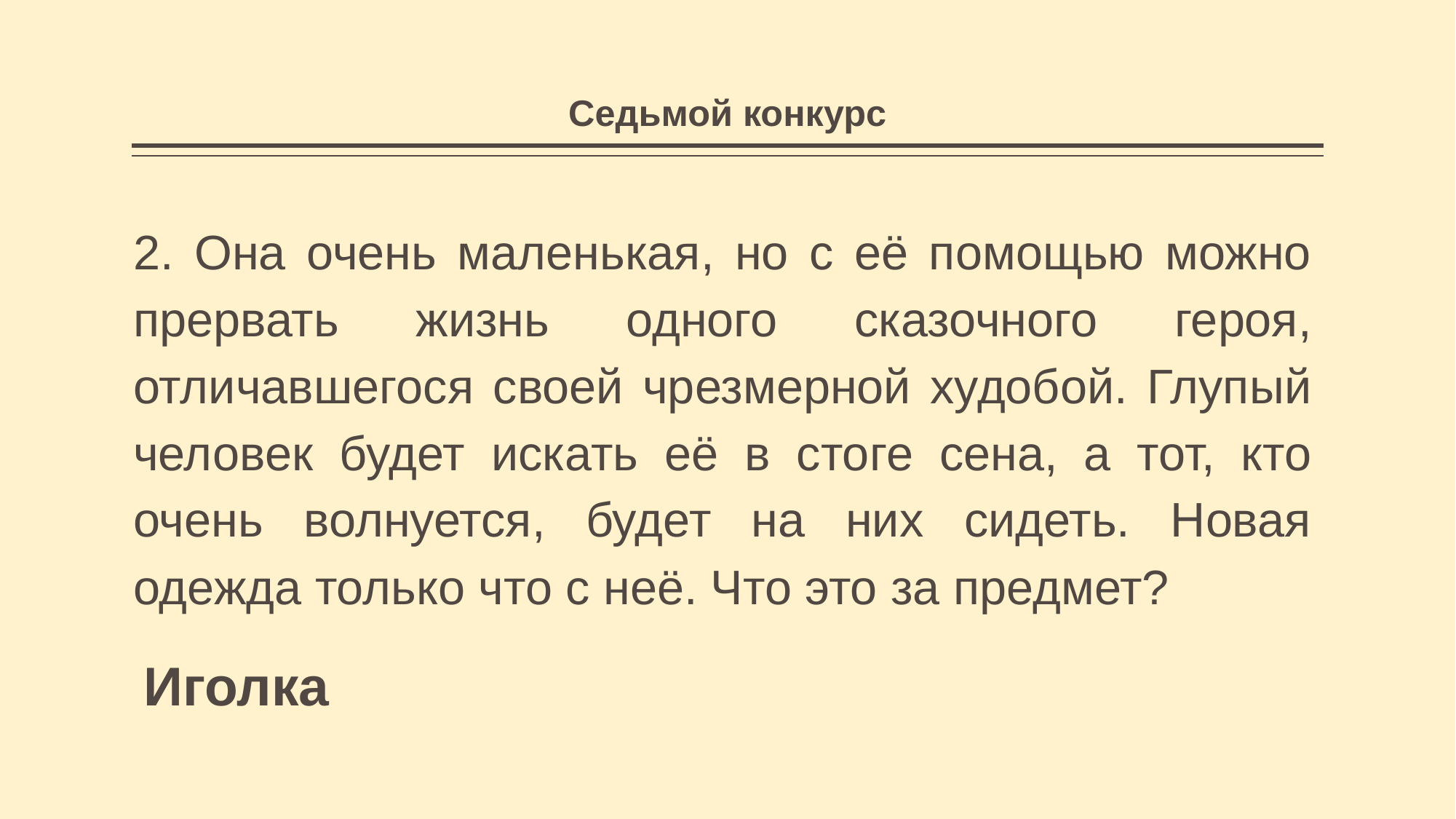

# Седьмой конкурс
2. Она очень маленькая, но с её помощью можно прервать жизнь одного сказочного героя, отличавшегося своей чрезмерной худобой. Глупый человек будет искать её в стоге сена, а тот, кто очень волнуется, будет на них сидеть. Новая одежда только что с неё. Что это за предмет?
Иголка